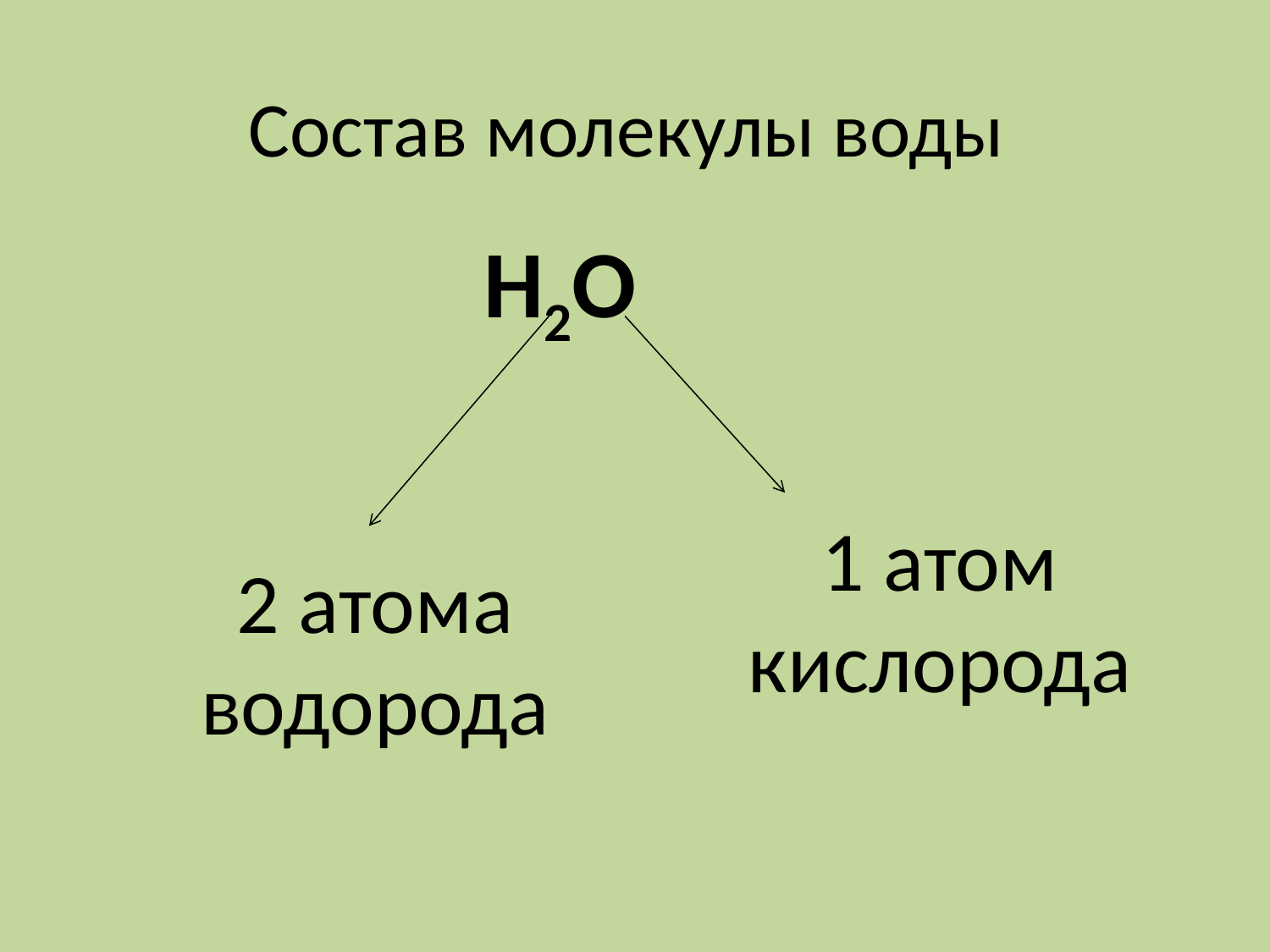

# Состав молекулы воды
Н2О

1 атом кислорода
2 атома водорода